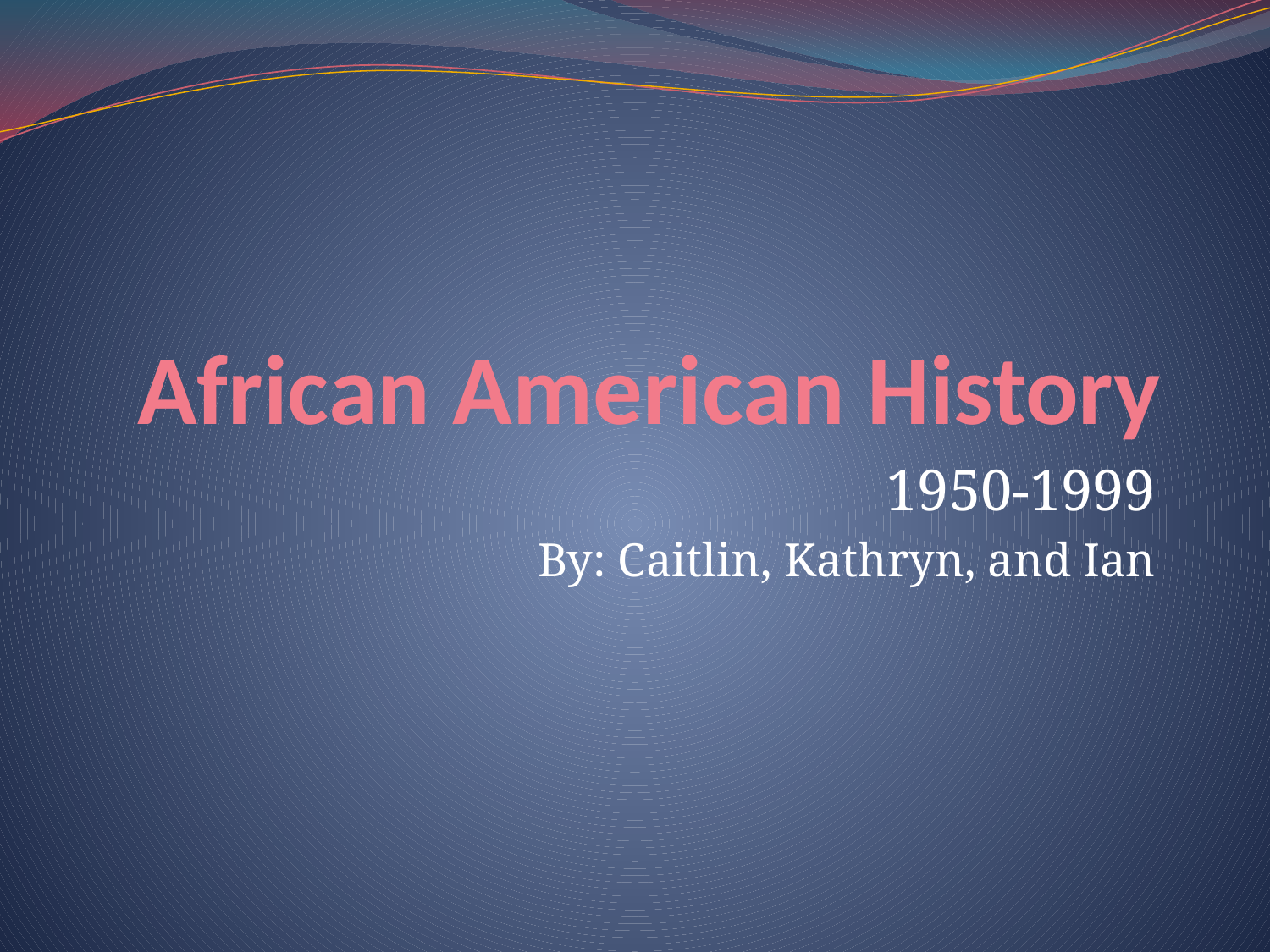

# African American History
1950-1999
By: Caitlin, Kathryn, and Ian